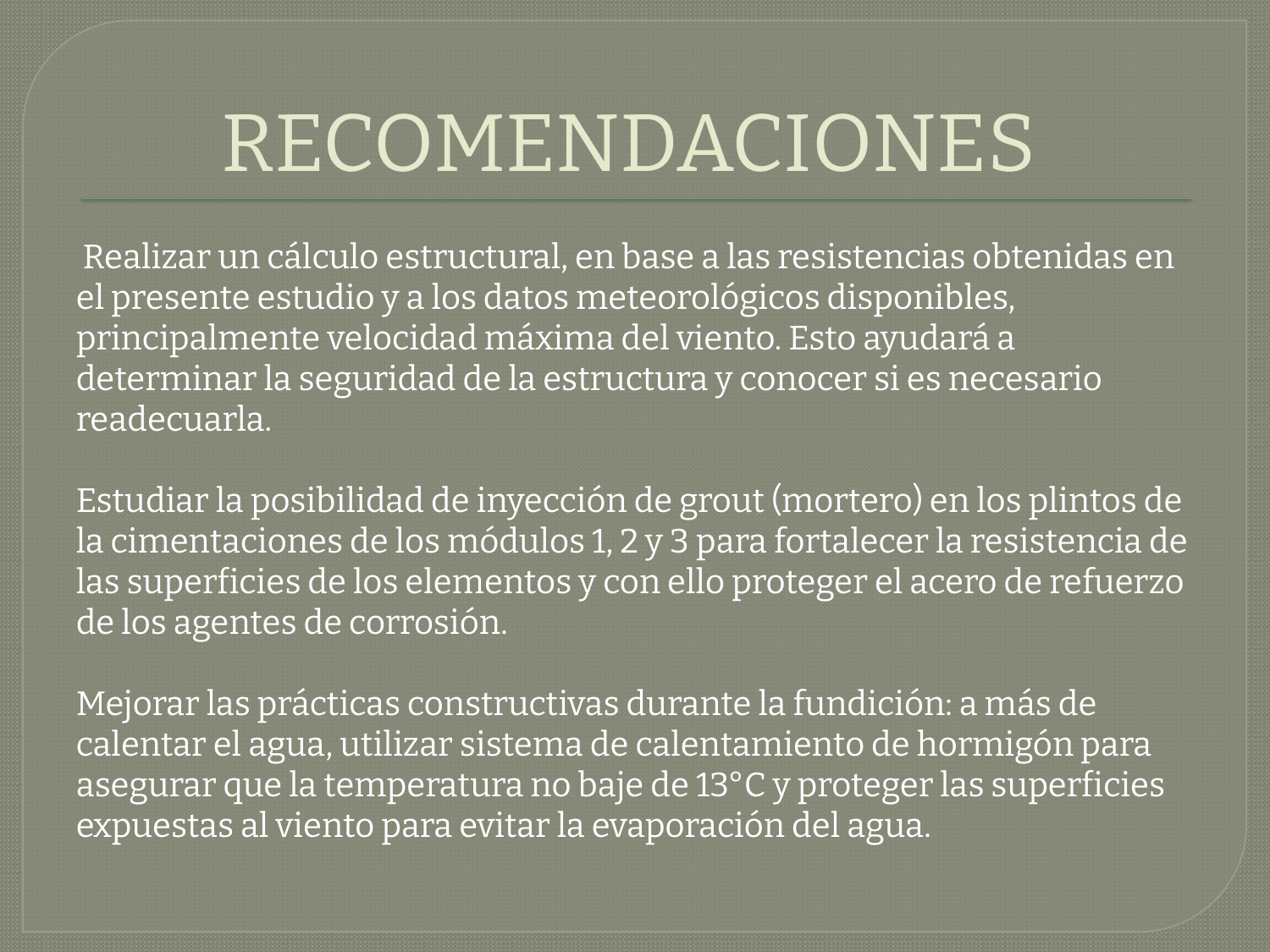

# RECOMENDACIONES

 Realizar un cálculo estructural, en base a las resistencias obtenidas en el presente estudio y a los datos meteorológicos disponibles, principalmente velocidad máxima del viento. Esto ayudará a determinar la seguridad de la estructura y conocer si es necesario readecuarla.

Estudiar la posibilidad de inyección de grout (mortero) en los plintos de la cimentaciones de los módulos 1, 2 y 3 para fortalecer la resistencia de las superficies de los elementos y con ello proteger el acero de refuerzo de los agentes de corrosión.

Mejorar las prácticas constructivas durante la fundición: a más de calentar el agua, utilizar sistema de calentamiento de hormigón para asegurar que la temperatura no baje de 13°C y proteger las superficies expuestas al viento para evitar la evaporación del agua.